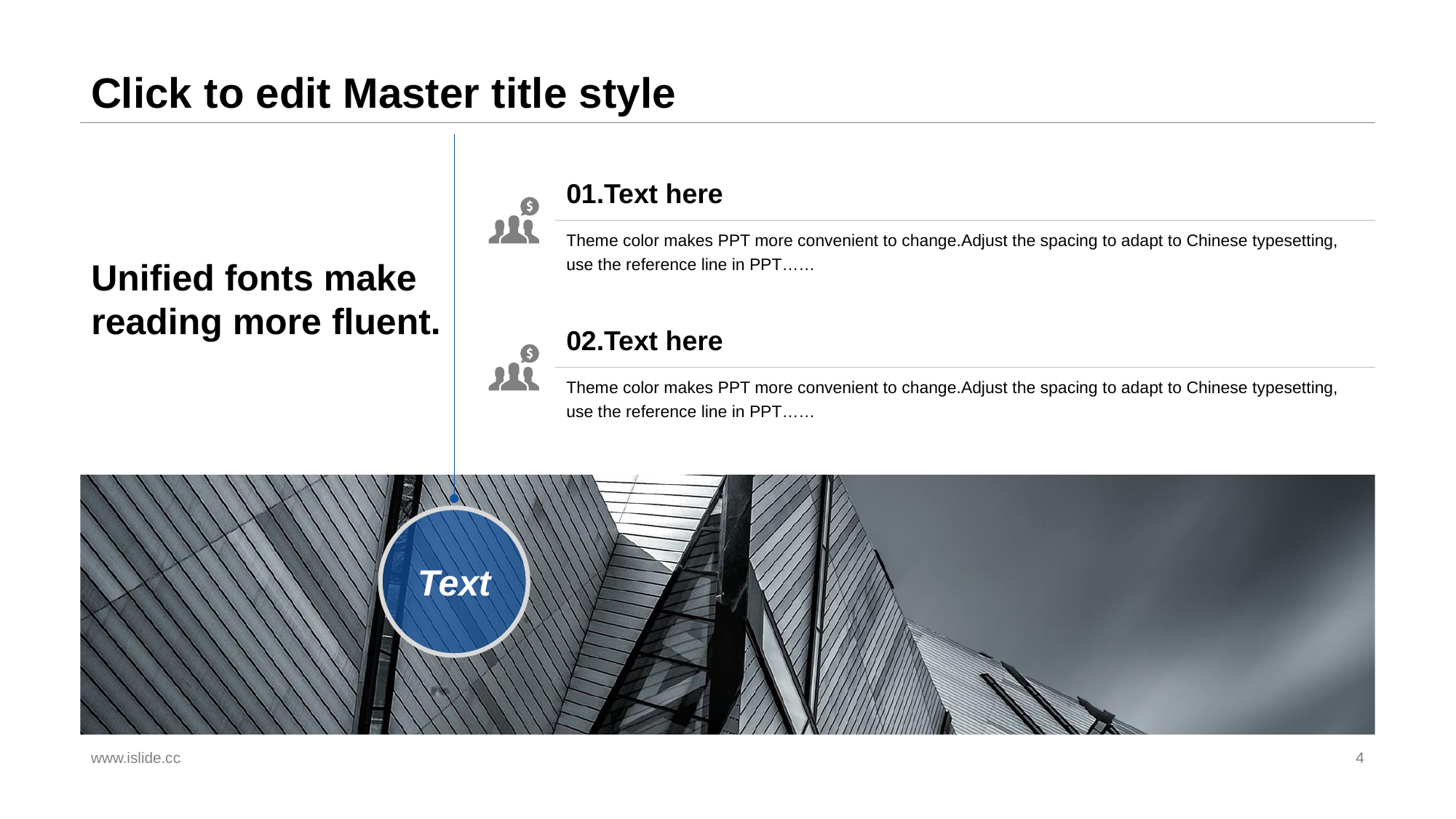

# Click to edit Master title style
01.Text here
Theme color makes PPT more convenient to change.Adjust the spacing to adapt to Chinese typesetting, use the reference line in PPT……

Unified fonts make
reading more fluent.
02.Text here
Theme color makes PPT more convenient to change.Adjust the spacing to adapt to Chinese typesetting, use the reference line in PPT……

Text
www.islide.cc
4